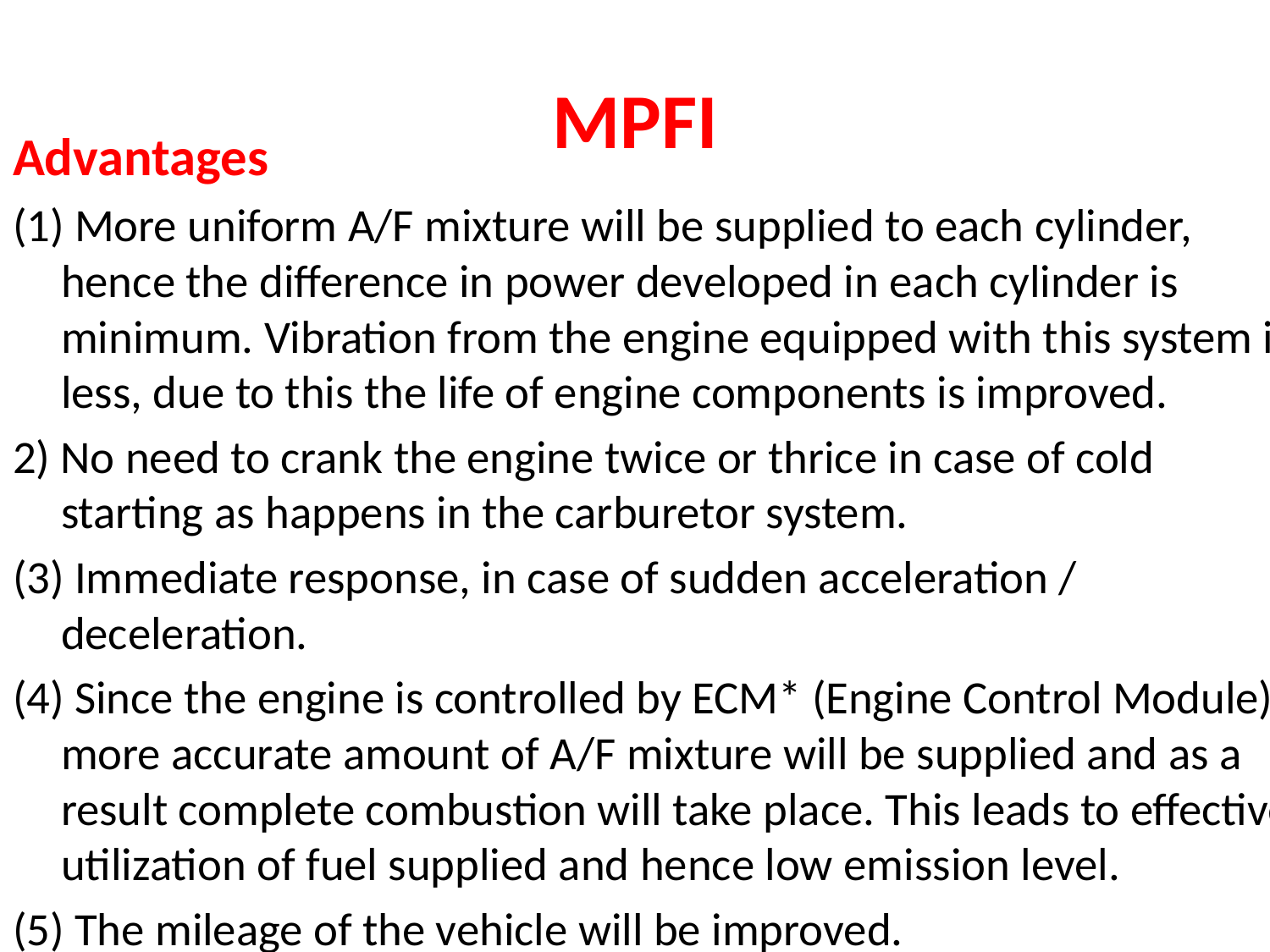

# MPFI
Advantages
(1) More uniform A/F mixture will be supplied to each cylinder, hence the difference in power developed in each cylinder is minimum. Vibration from the engine equipped with this system is less, due to this the life of engine components is improved.
2) No need to crank the engine twice or thrice in case of cold starting as happens in the carburetor system.
(3) Immediate response, in case of sudden acceleration / deceleration.
(4) Since the engine is controlled by ECM* (Engine Control Module), more accurate amount of A/F mixture will be supplied and as a result complete combustion will take place. This leads to effective utilization of fuel supplied and hence low emission level.
(5) The mileage of the vehicle will be improved.